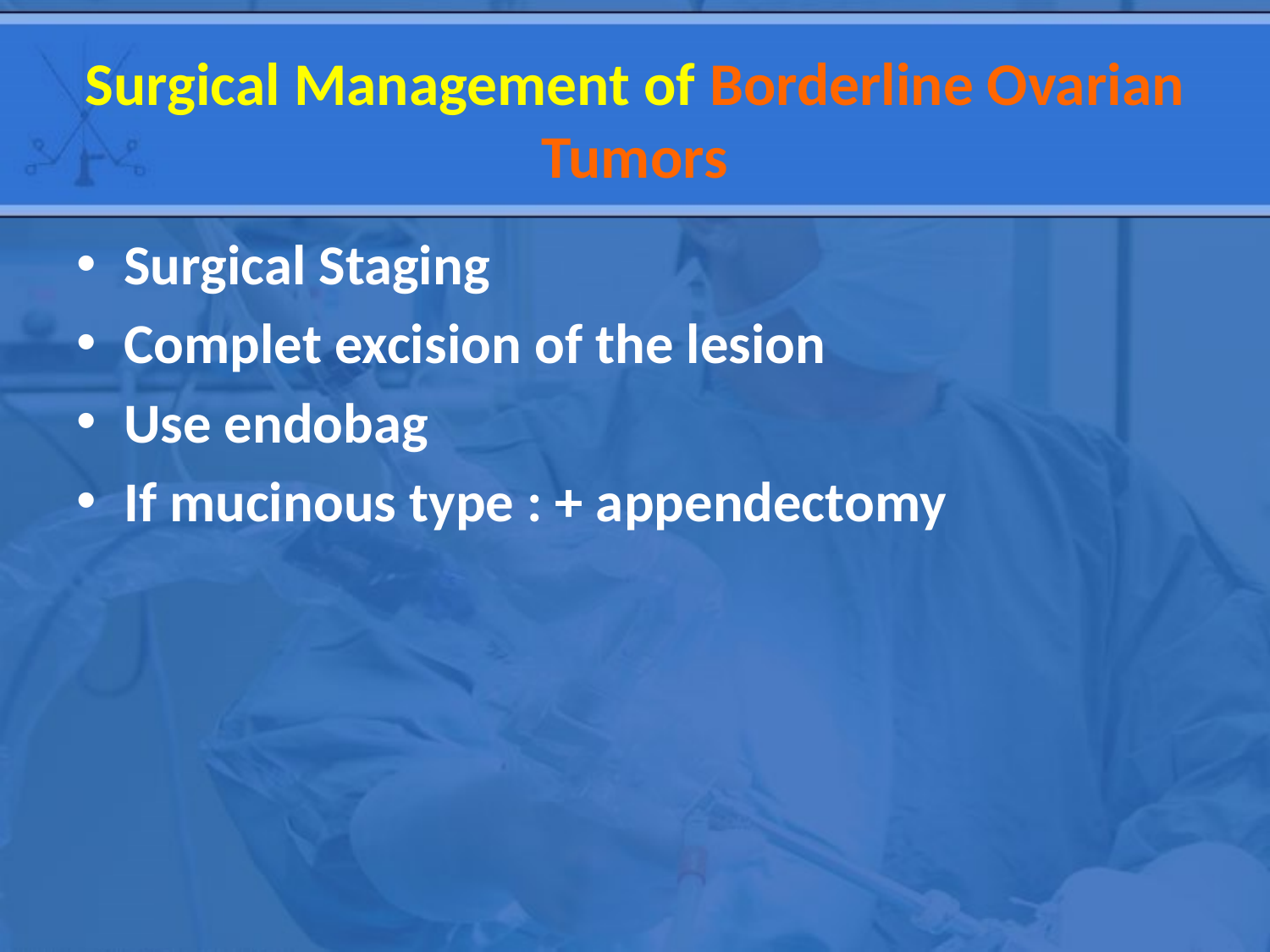

# Surgical Management of Borderline Ovarian Tumors
Surgical Staging
Complet excision of the lesion
Use endobag
If mucinous type : + appendectomy